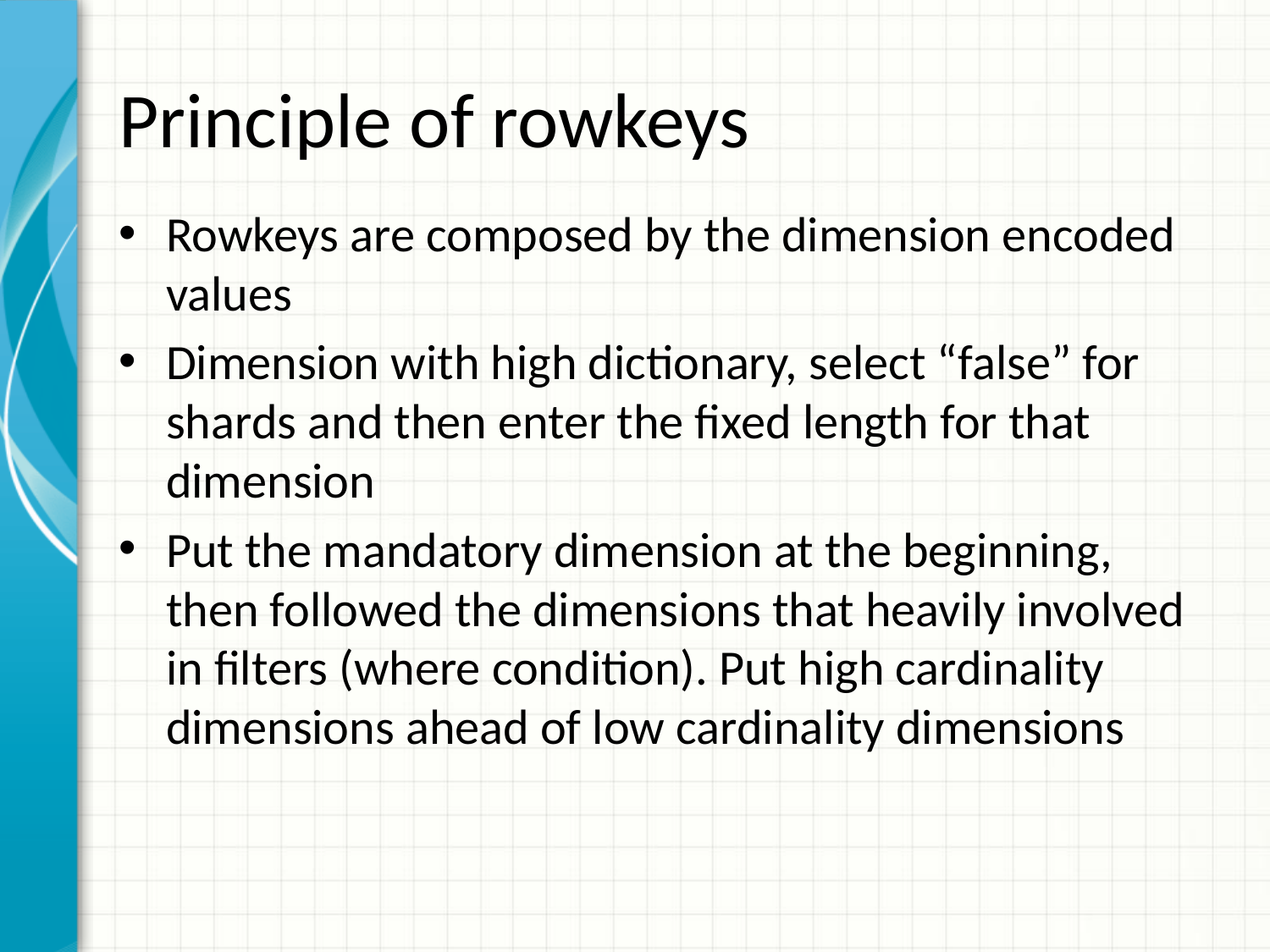

# Principle of rowkeys
Rowkeys are composed by the dimension encoded values
Dimension with high dictionary, select “false” for shards and then enter the fixed length for that dimension
Put the mandatory dimension at the beginning, then followed the dimensions that heavily involved in filters (where condition). Put high cardinality dimensions ahead of low cardinality dimensions